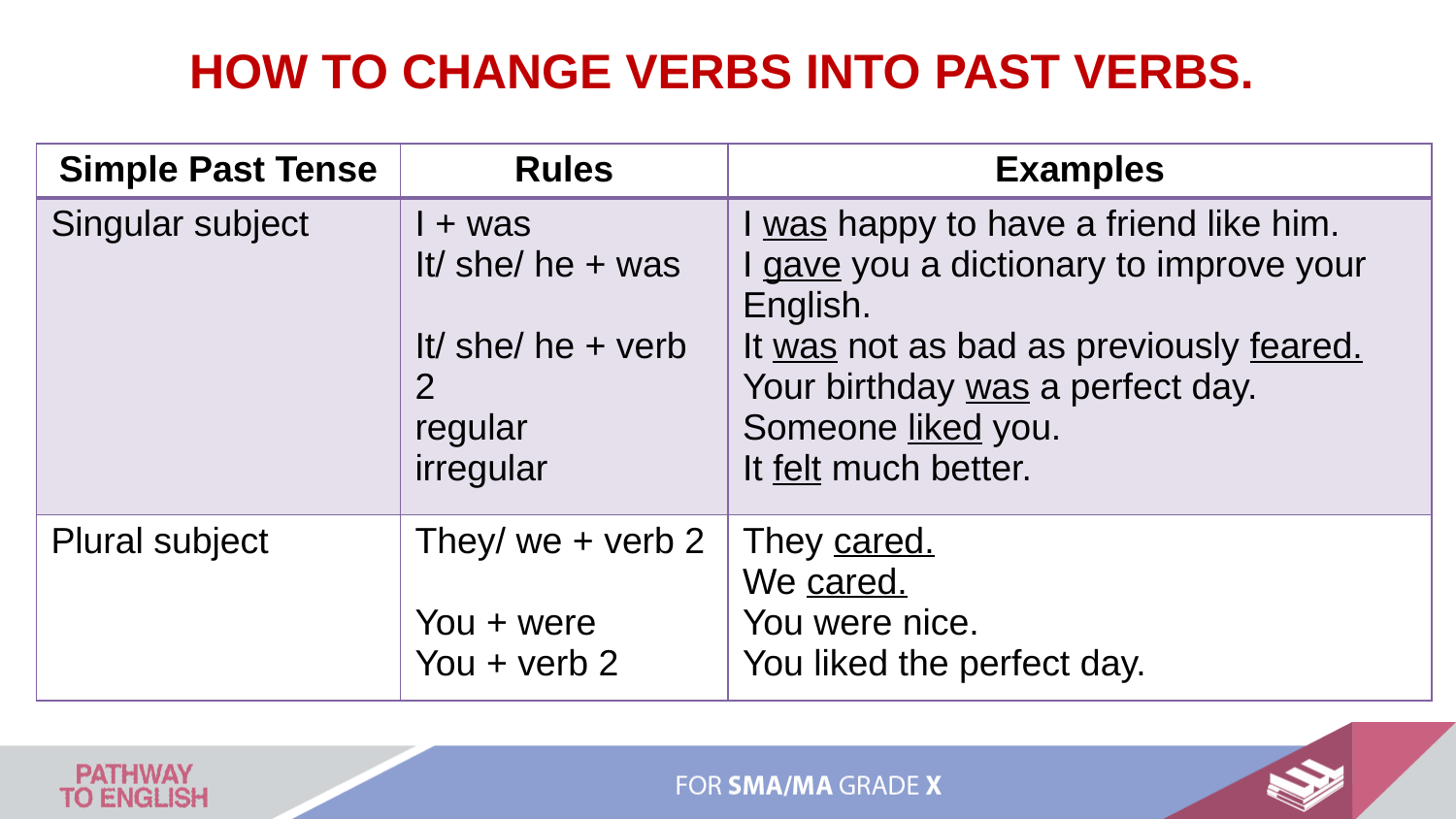

HOW TO CHANGE VERBS INTO PAST VERBS.
| Simple Past Tense | Rules | Examples |
| --- | --- | --- |
| Singular subject | I + was It/ she/ he + was It/ she/ he + verb 2 regular irregular | I was happy to have a friend like him. I gave you a dictionary to improve your English. It was not as bad as previously feared. Your birthday was a perfect day. Someone liked you. It felt much better. |
| Plural subject | They/ we + verb 2 You + were You + verb 2 | They cared. We cared. You were nice. You liked the perfect day. |